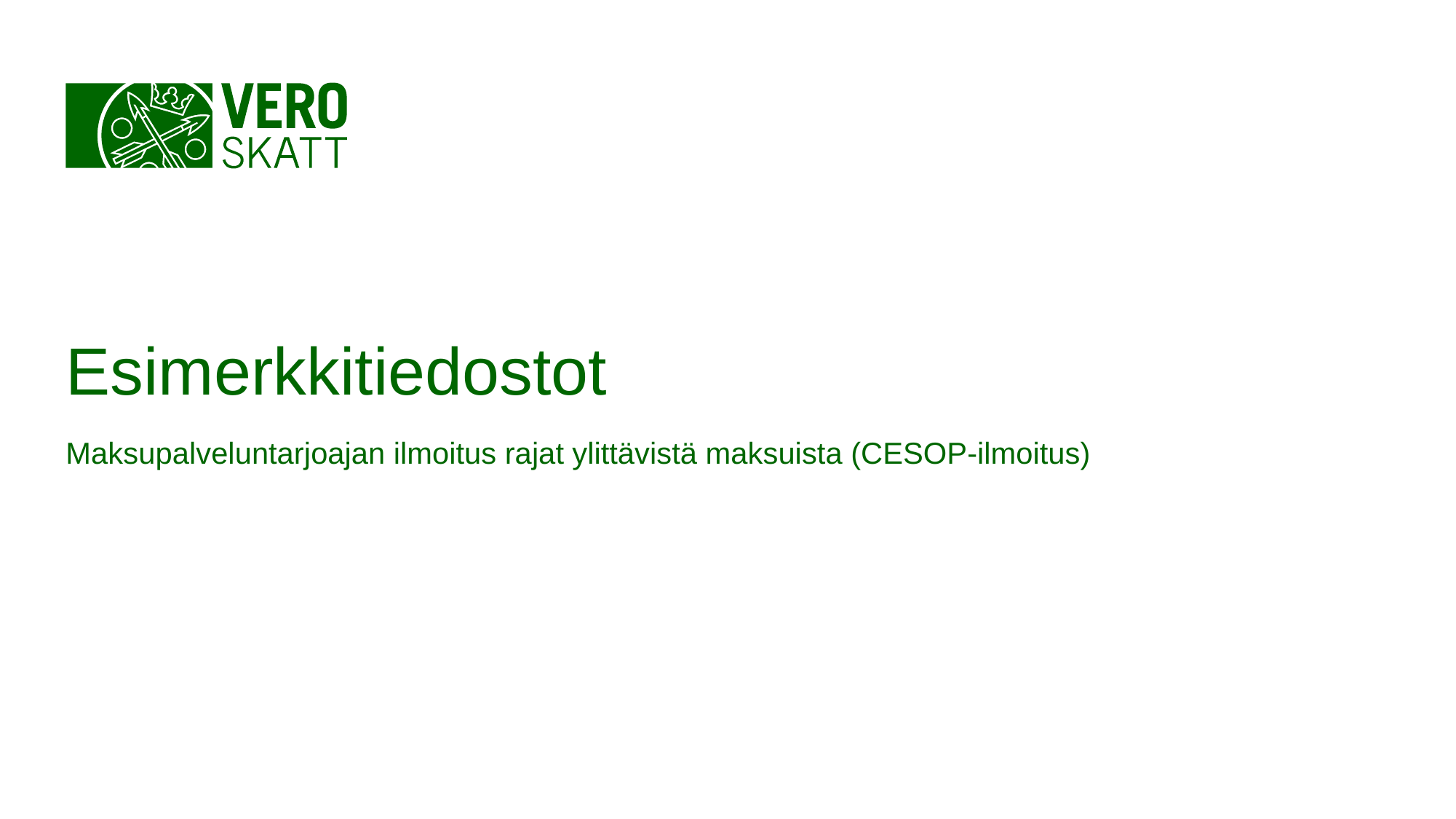

# Esimerkkitiedostot
Maksupalveluntarjoajan ilmoitus rajat ylittävistä maksuista (CESOP-ilmoitus)